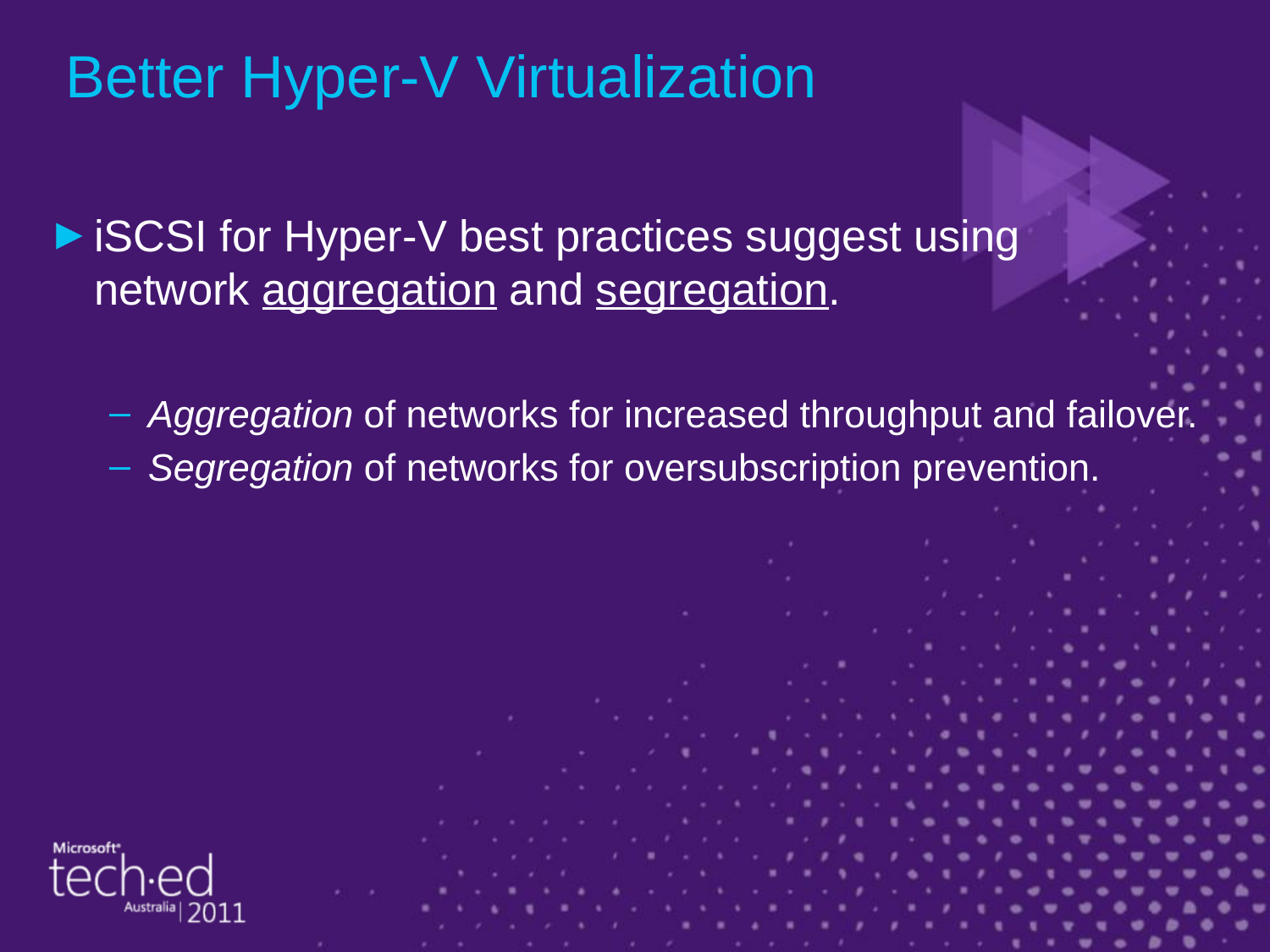

# Better Hyper-V Virtualization
iSCSI for Hyper-V best practices suggest using
network aggregation and segregation.

Aggregation of networks for increased throughput and failover.
Segregation of networks for oversubscription prevention.